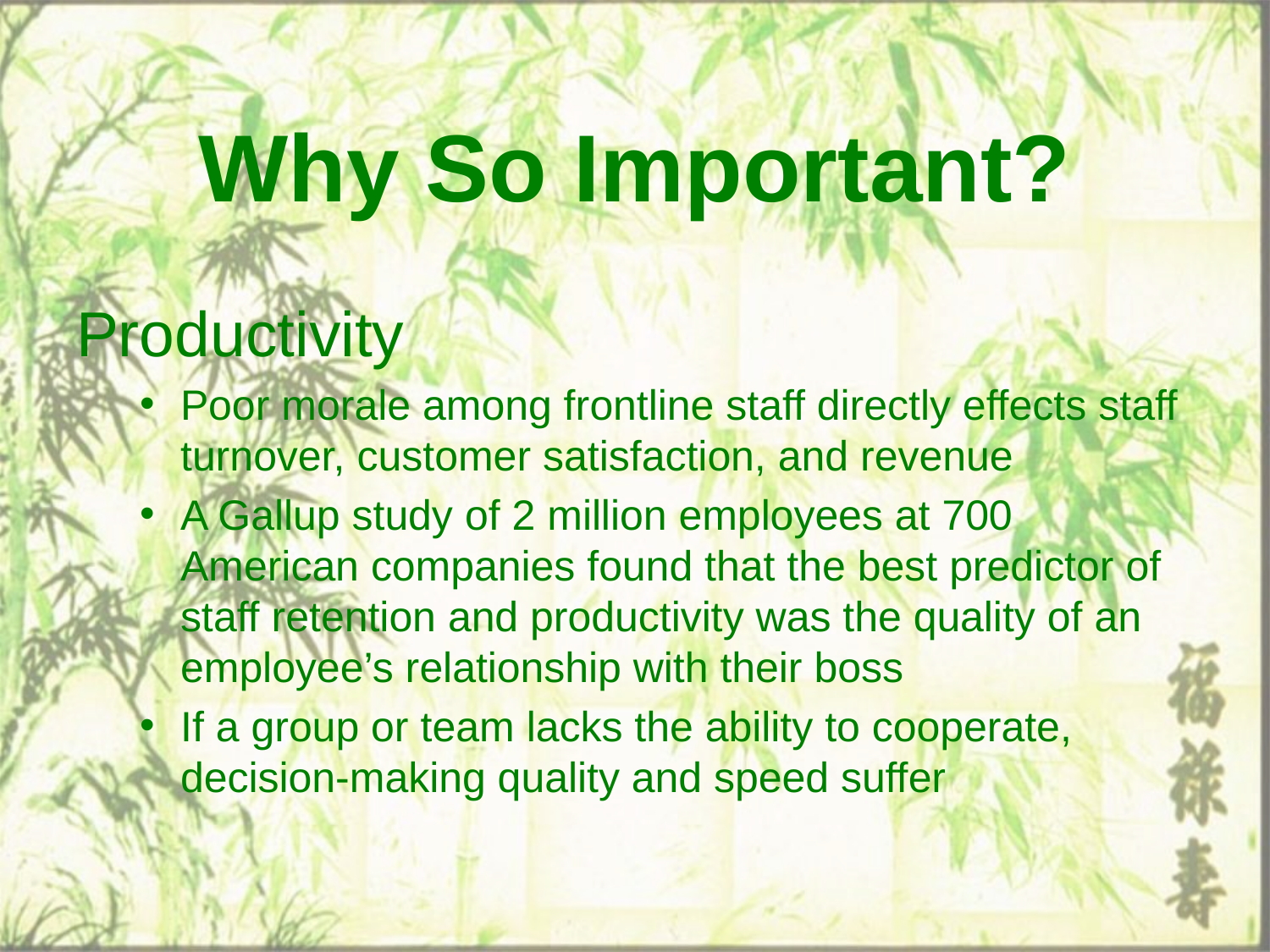

# Why So Important?
Productivity
Poor morale among frontline staff directly effects staff turnover, customer satisfaction, and revenue
A Gallup study of 2 million employees at 700 American companies found that the best predictor of staff retention and productivity was the quality of an employee’s relationship with their boss
If a group or team lacks the ability to cooperate, decision-making quality and speed suffer